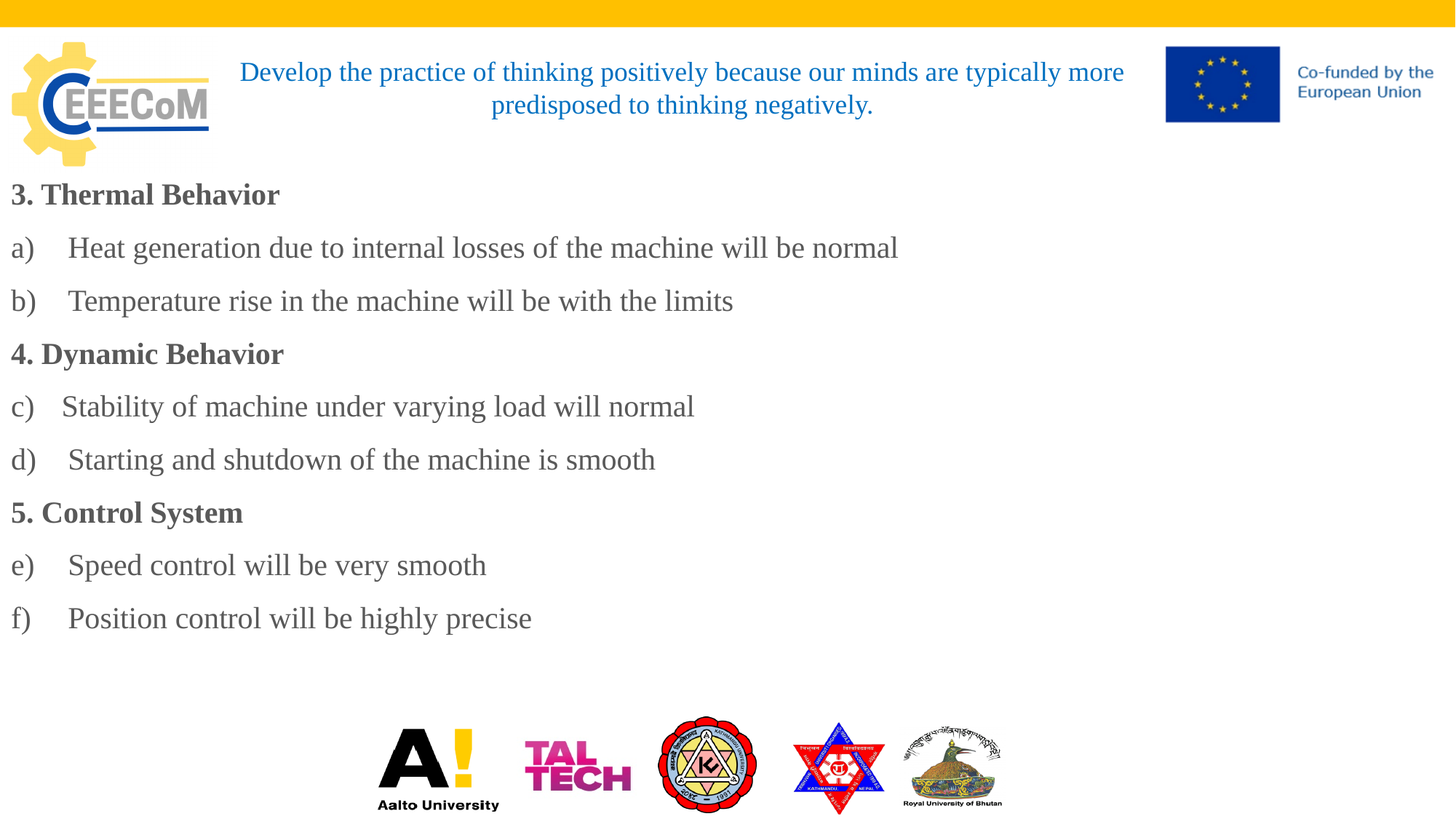

# Develop the practice of thinking positively because our minds are typically more predisposed to thinking negatively.
3. Thermal Behavior
Heat generation due to internal losses of the machine will be normal
Temperature rise in the machine will be with the limits
4. Dynamic Behavior
Stability of machine under varying load will normal
Starting and shutdown of the machine is smooth
5. Control System
Speed control will be very smooth
Position control will be highly precise